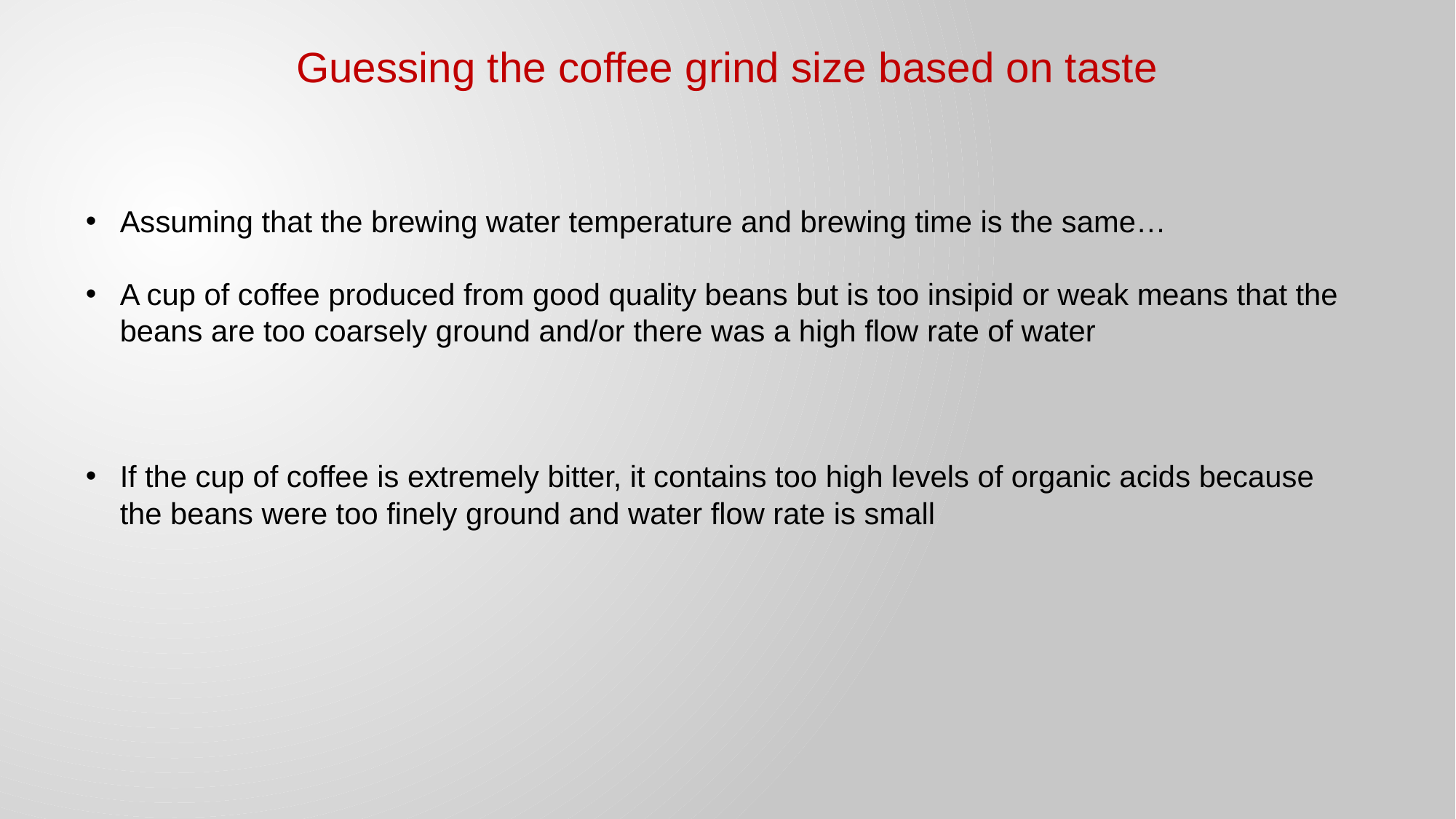

Guessing the coffee grind size based on taste
Assuming that the brewing water temperature and brewing time is the same…

A cup of coffee produced from good quality beans but is too insipid or weak means that the beans are too coarsely ground and/or there was a high flow rate of water

If the cup of coffee is extremely bitter, it contains too high levels of organic acids because the beans were too finely ground and water flow rate is small